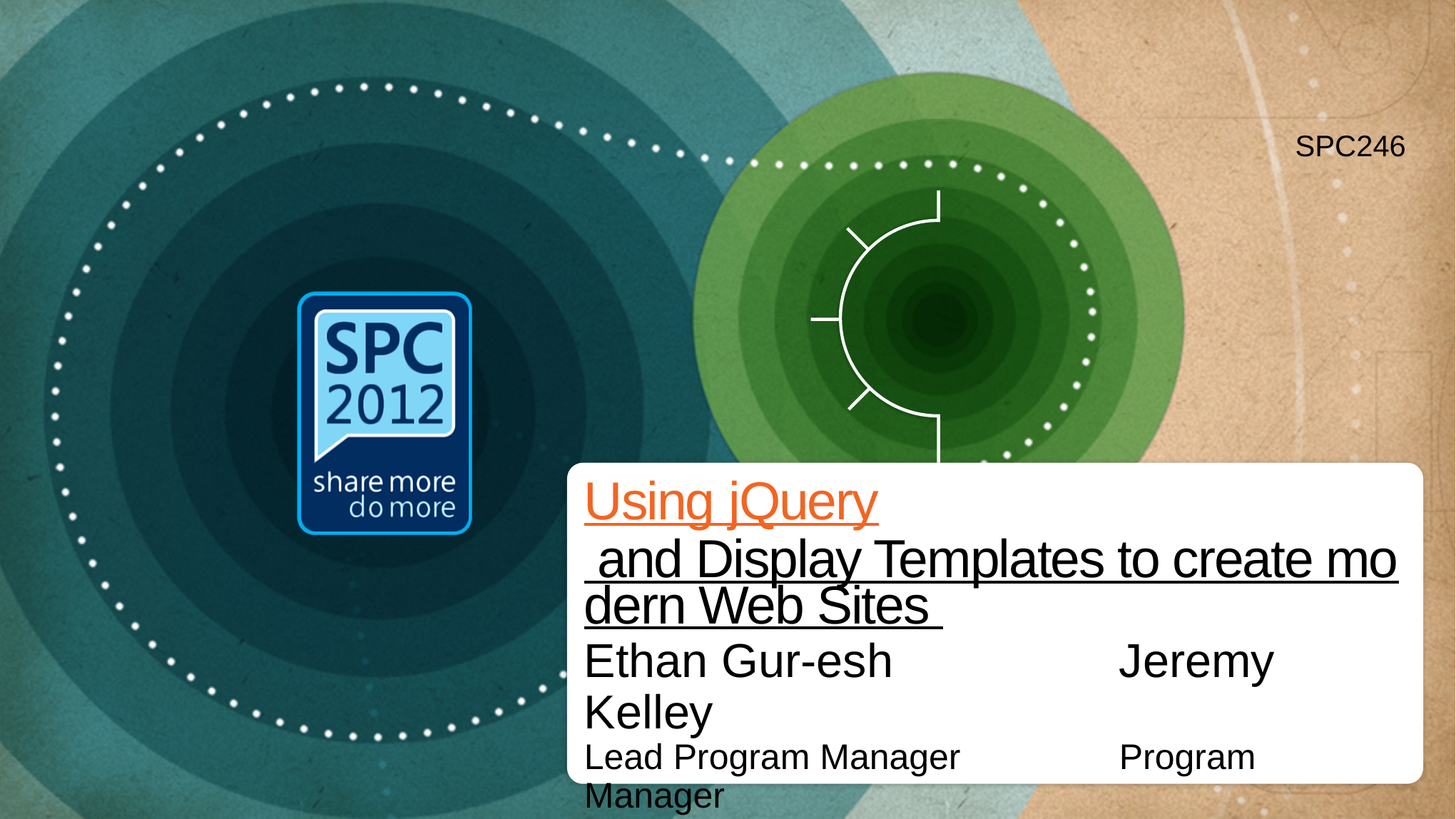

SPC246
# Using jQuery and Display Templates to create modern Web Sites
Ethan Gur-esh			Jeremy Kelley
Lead Program Manager 		Program Manager